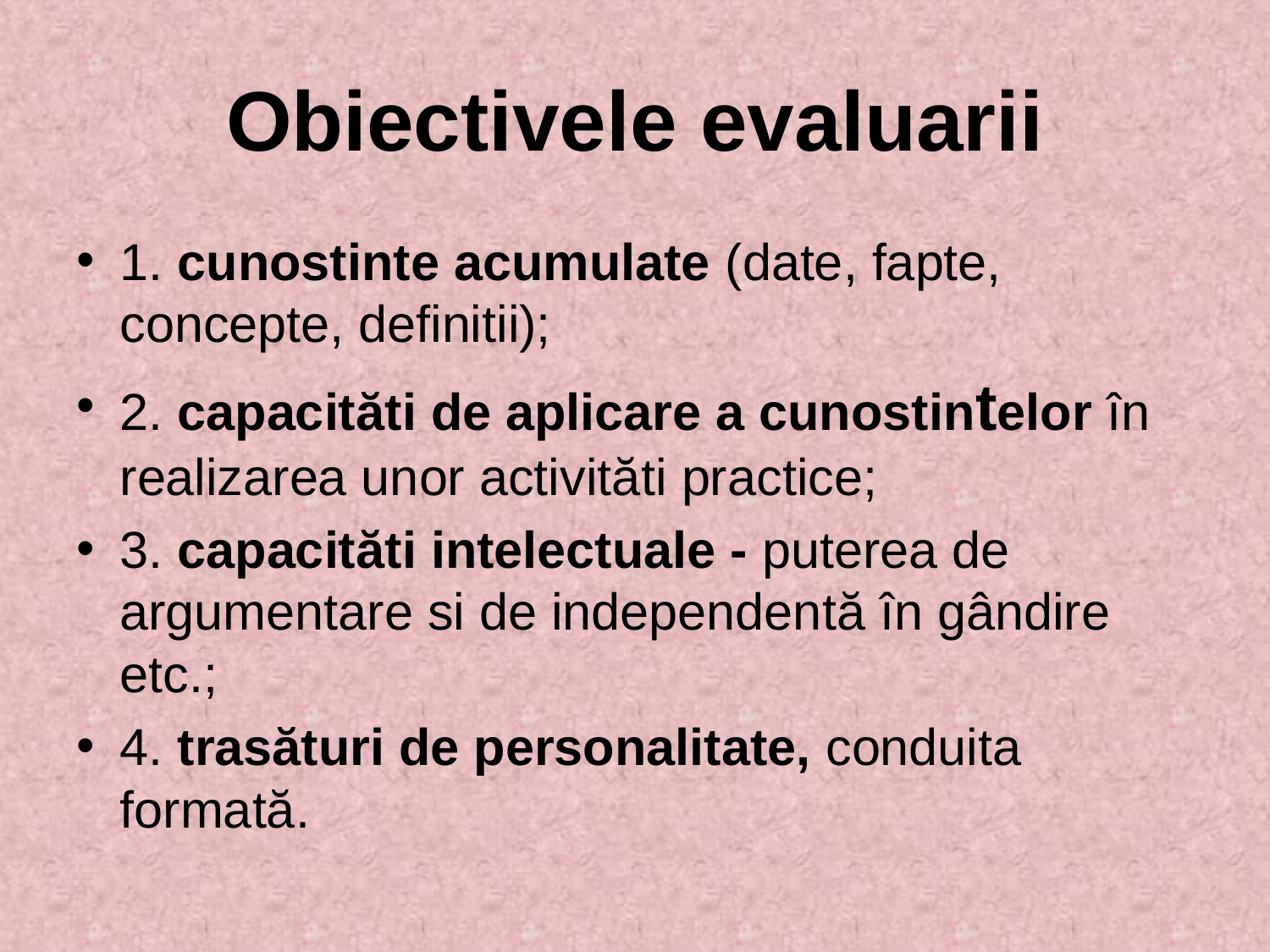

# Obiectivele evaluarii
1. cunostinte acumulate (date, fapte, concepte, definitii);
2. capacităti de aplicare a cunostintelor în realizarea unor activităti practice;
3. capacităti intelectuale - puterea de argumentare si de independentă în gândire etc.;
4. trasături de personalitate, conduita formată.